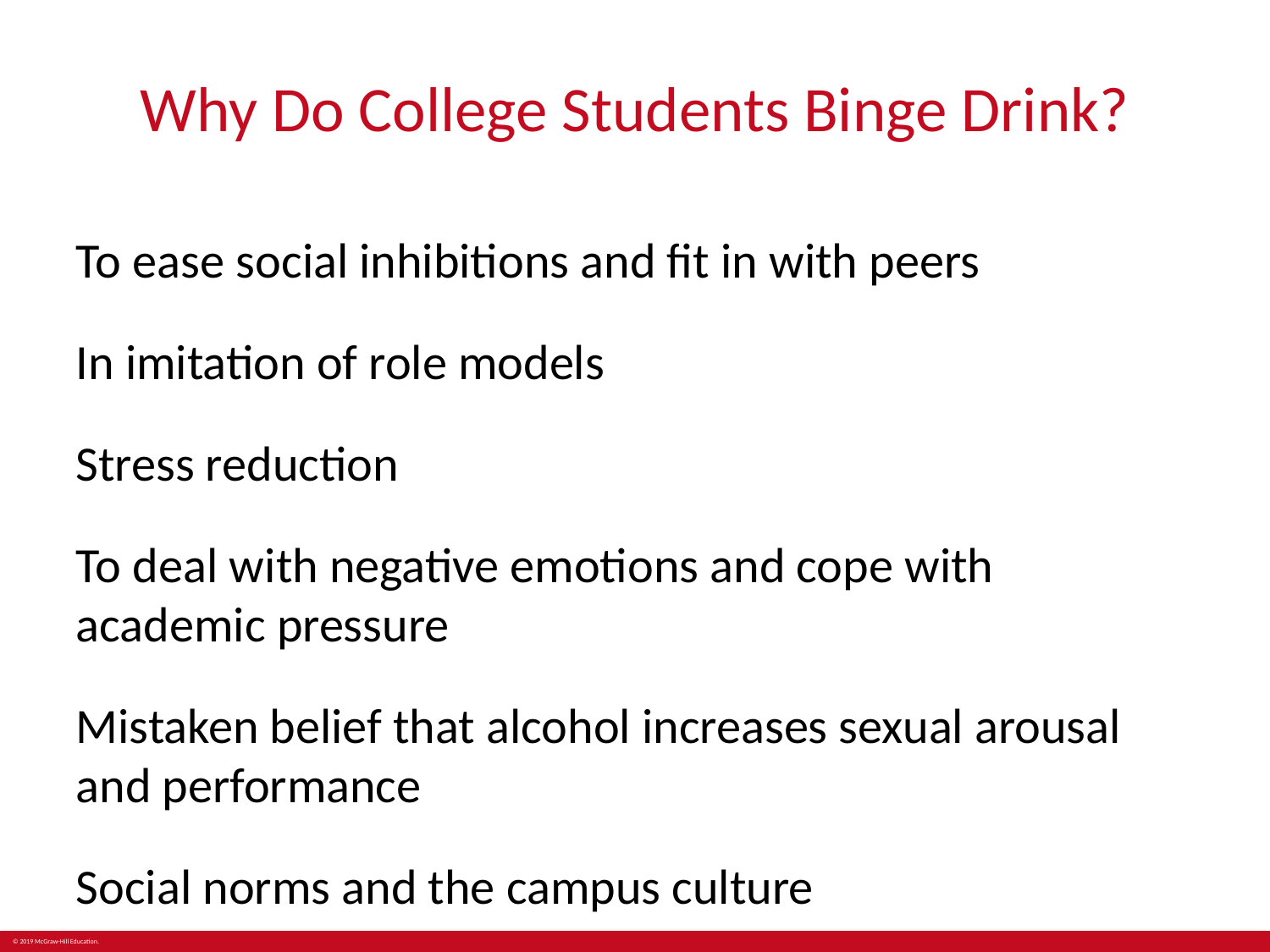

# Why Do College Students Binge Drink?
To ease social inhibitions and fit in with peers
In imitation of role models
Stress reduction
To deal with negative emotions and cope with academic pressure
Mistaken belief that alcohol increases sexual arousal and performance
Social norms and the campus culture